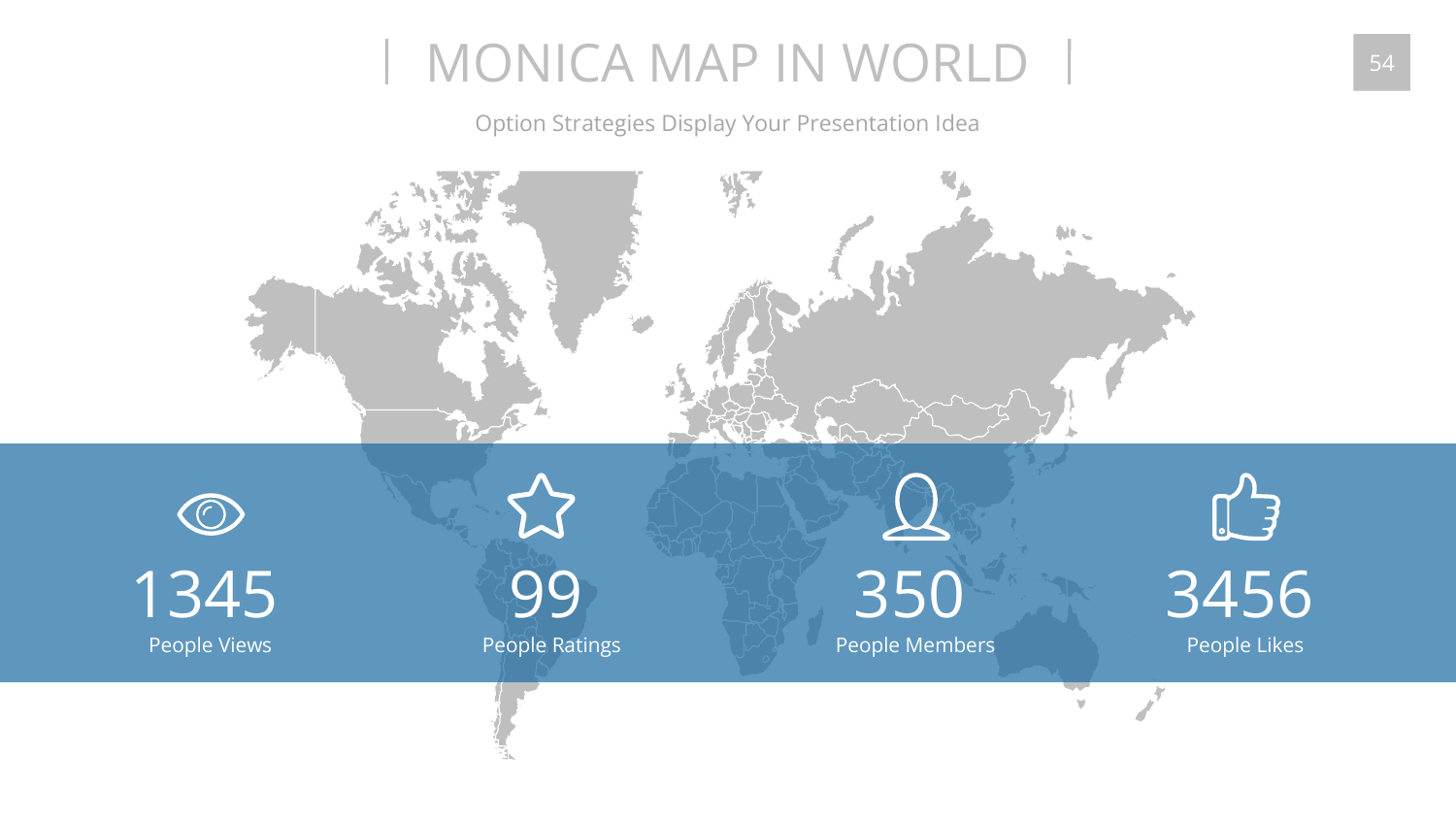

MONICA MAP IN WORLD
54
Option Strategies Display Your Presentation Idea

350
People Members

3456
People Likes

99
People Ratings

1345
People Views